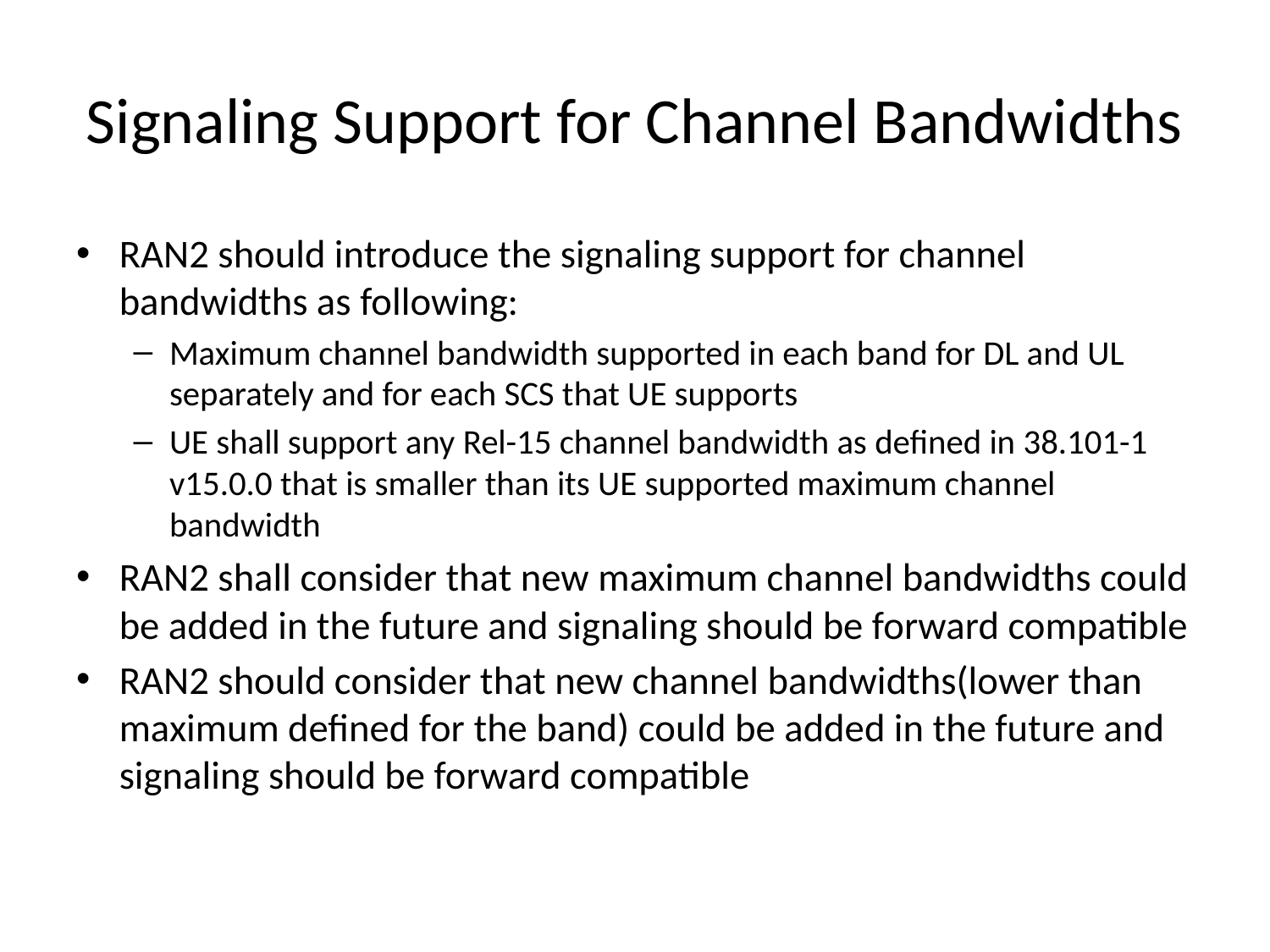

# Signaling Support for Channel Bandwidths
RAN2 should introduce the signaling support for channel bandwidths as following:
Maximum channel bandwidth supported in each band for DL and UL separately and for each SCS that UE supports
UE shall support any Rel-15 channel bandwidth as defined in 38.101-1 v15.0.0 that is smaller than its UE supported maximum channel bandwidth
RAN2 shall consider that new maximum channel bandwidths could be added in the future and signaling should be forward compatible
RAN2 should consider that new channel bandwidths(lower than maximum defined for the band) could be added in the future and signaling should be forward compatible